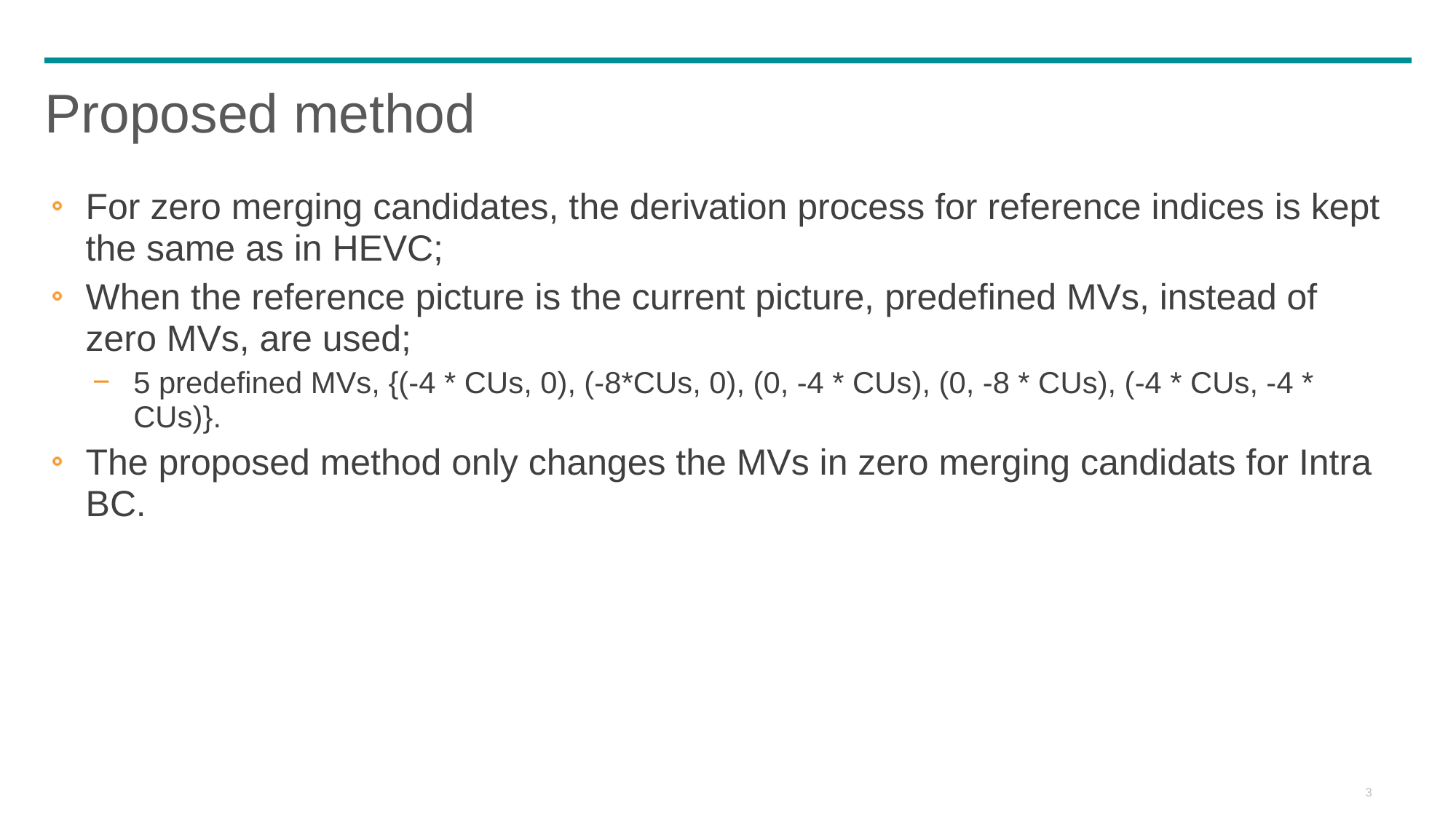

# Proposed method
For zero merging candidates, the derivation process for reference indices is kept the same as in HEVC;
When the reference picture is the current picture, predefined MVs, instead of zero MVs, are used;
5 predefined MVs, {(-4 * CUs, 0), (-8*CUs, 0), (0, -4 * CUs), (0, -8 * CUs), (-4 * CUs, -4 * CUs)}.
The proposed method only changes the MVs in zero merging candidats for Intra BC.